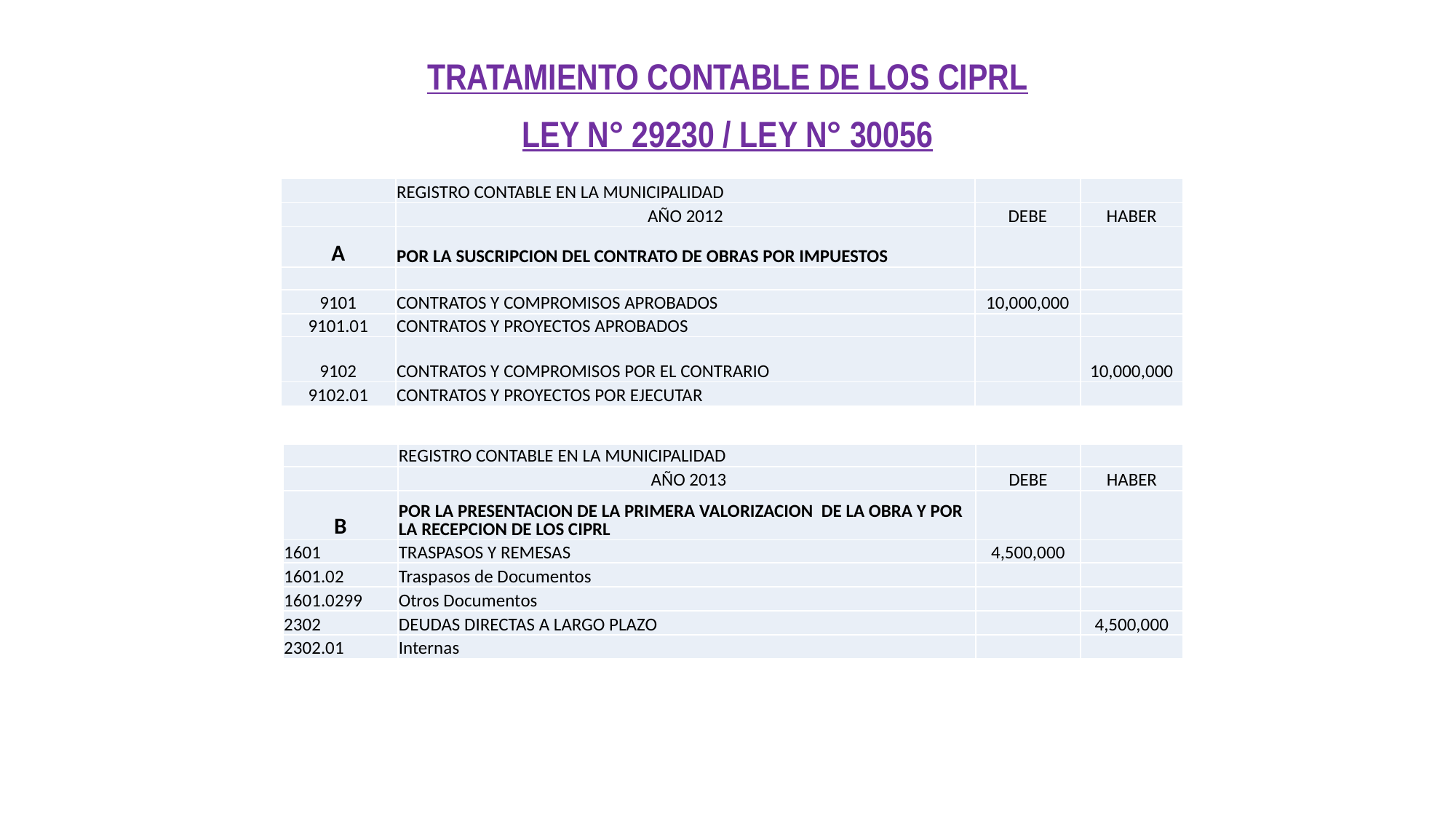

TRATAMIENTO CONTABLE DE LOS CIPRL
LEY N° 29230 / LEY N° 30056
|  | REGISTRO CONTABLE EN LA MUNICIPALIDAD |  |  |
| --- | --- | --- | --- |
|  | AÑO 2012 | DEBE | HABER |
| A | POR LA SUSCRIPCION DEL CONTRATO DE OBRAS POR IMPUESTOS |  |  |
|  |  |  |  |
| 9101 | CONTRATOS Y COMPROMISOS APROBADOS | 10,000,000 |  |
| 9101.01 | CONTRATOS Y PROYECTOS APROBADOS |  |  |
| 9102 | CONTRATOS Y COMPROMISOS POR EL CONTRARIO |  | 10,000,000 |
| 9102.01 | CONTRATOS Y PROYECTOS POR EJECUTAR |  |  |
|  | REGISTRO CONTABLE EN LA MUNICIPALIDAD |  |  |
| --- | --- | --- | --- |
|  | AÑO 2013 | DEBE | HABER |
| B | POR LA PRESENTACION DE LA PRIMERA VALORIZACION DE LA OBRA Y POR LA RECEPCION DE LOS CIPRL |  |  |
| 1601 | TRASPASOS Y REMESAS | 4,500,000 |  |
| 1601.02 | Traspasos de Documentos |  |  |
| 1601.0299 | Otros Documentos |  |  |
| 2302 | DEUDAS DIRECTAS A LARGO PLAZO |  | 4,500,000 |
| 2302.01 | Internas |  |  |